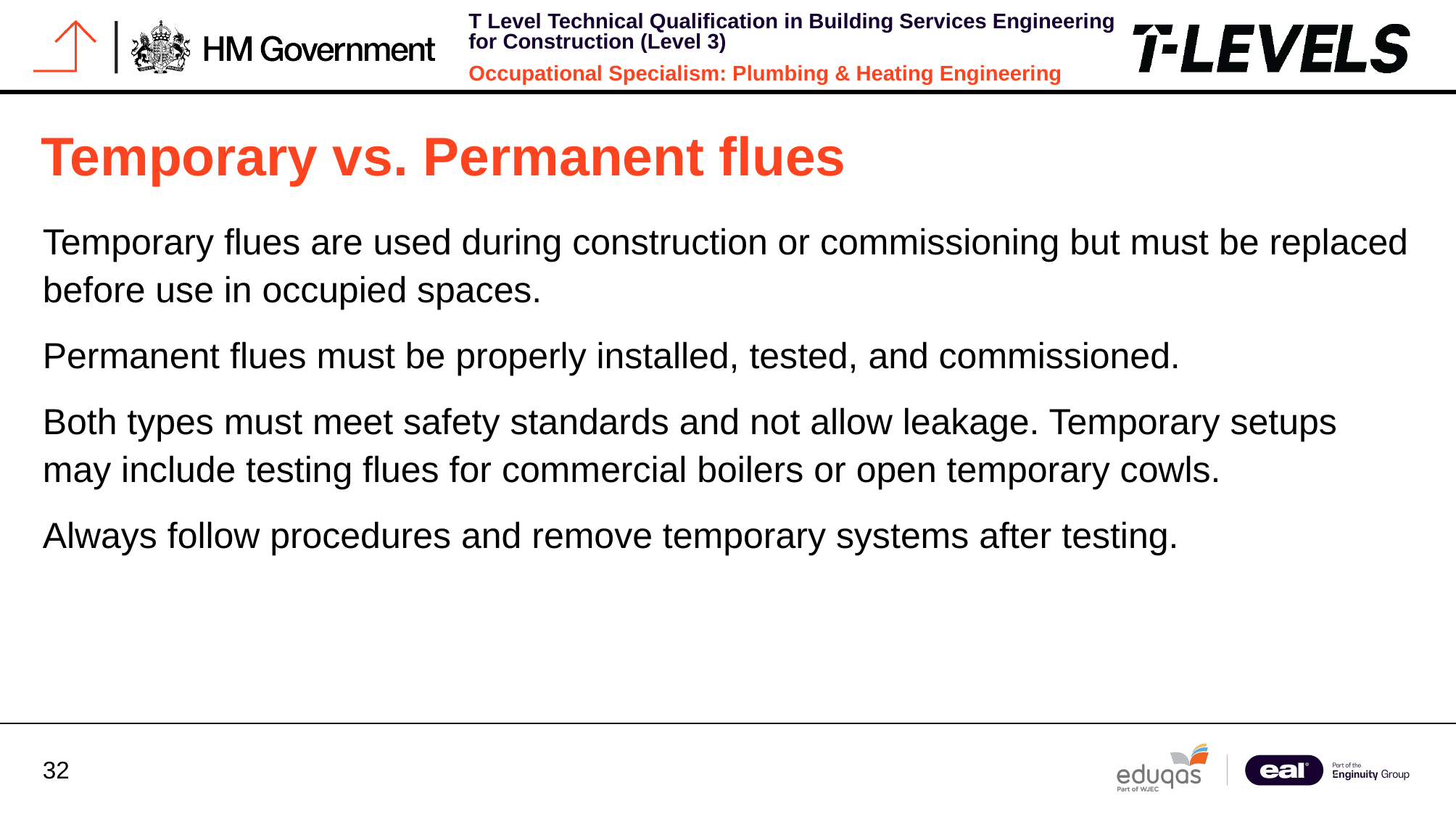

# Temporary vs. Permanent flues
Temporary flues are used during construction or commissioning but must be replaced before use in occupied spaces.
Permanent flues must be properly installed, tested, and commissioned.
Both types must meet safety standards and not allow leakage. Temporary setups may include testing flues for commercial boilers or open temporary cowls.
Always follow procedures and remove temporary systems after testing.